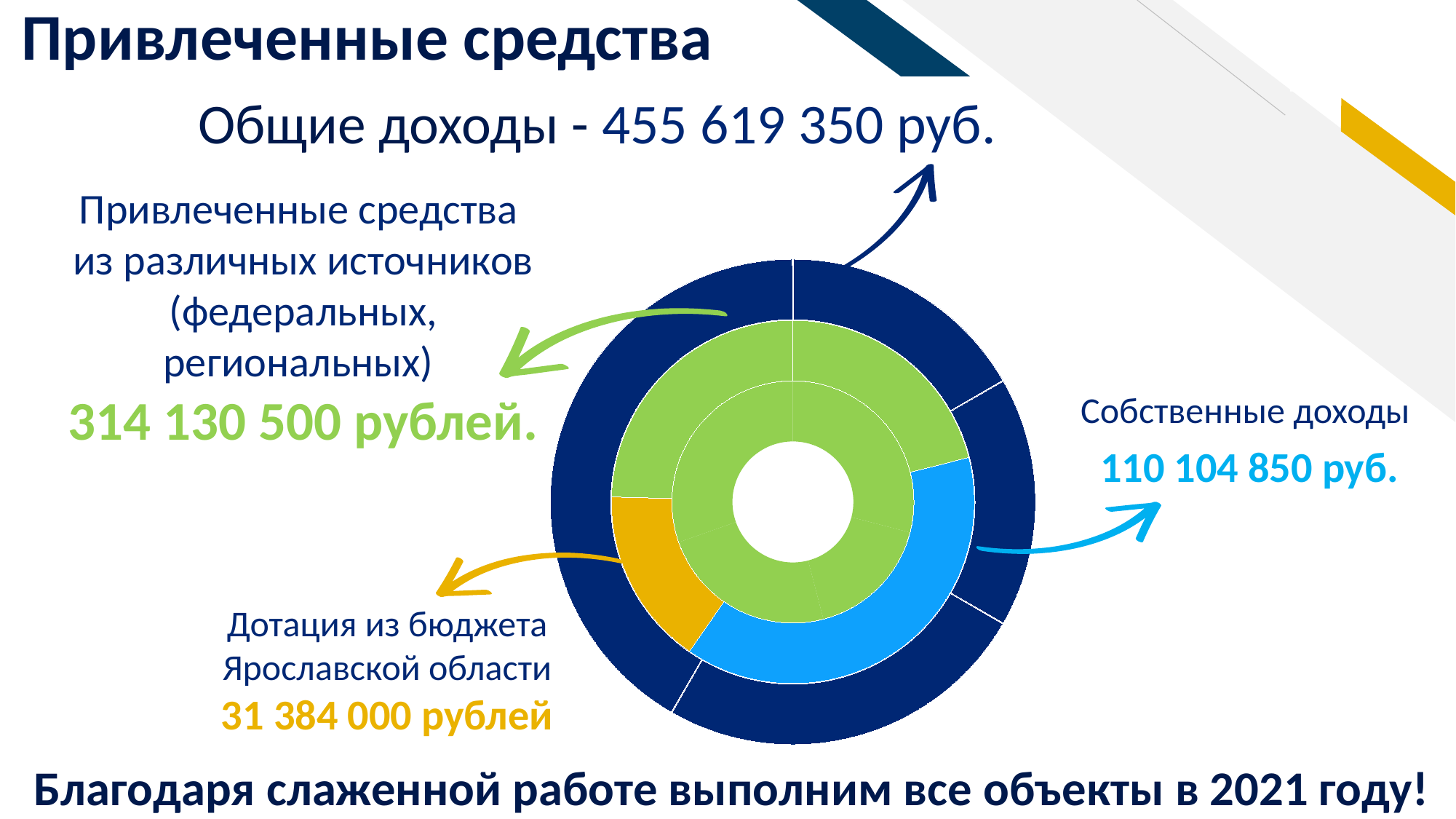

Привлеченные средства

# Общие доходы - 455 619 350 руб.

Привлеченные средства
из различных источников (федеральных, региональных)
314 130 500 рублей.

### Chart: Название диаграммы

| Category | Ряд 1 | Ряд 2 | Ряд 3 |
|---|---|---|---|
| Категория1 | 4.3 | 2.4 | 2.0 |
| Категория2 | 2.5 | 4.4 | 2.0 |
| Категория3 | 3.5 | 1.8 | 3.0 |
| Категория4 | 4.5 | 2.8 | 5.0 |
Собственные доходы
110 104 850 руб.

Дотация из бюджета
 Ярославской области
31 384 000 рублей
Благодаря слаженной работе выполним все объекты в 2021 году!